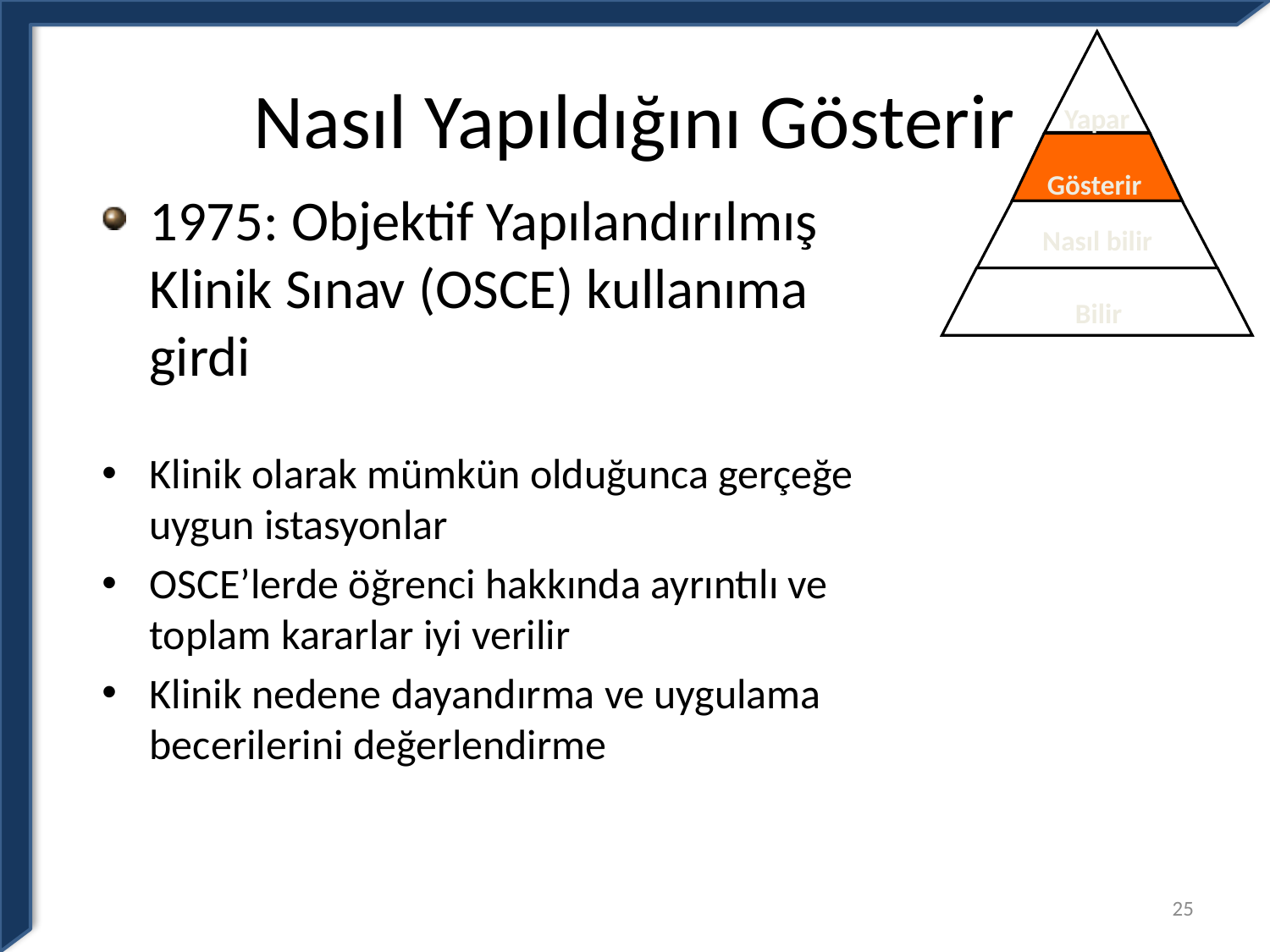

# Nasıl Yapıldığını Gösterir

Yapar

1975: Objektif Yapılandırılmış Klinik Sınav (OSCE) kullanıma girdi

Gösterir

Nasıl bilir

Bilir
Klinik olarak mümkün olduğunca gerçeğe uygun istasyonlar
OSCE’lerde öğrenci hakkında ayrıntılı ve toplam kararlar iyi verilir
Klinik nedene dayandırma ve uygulama becerilerini değerlendirme

25